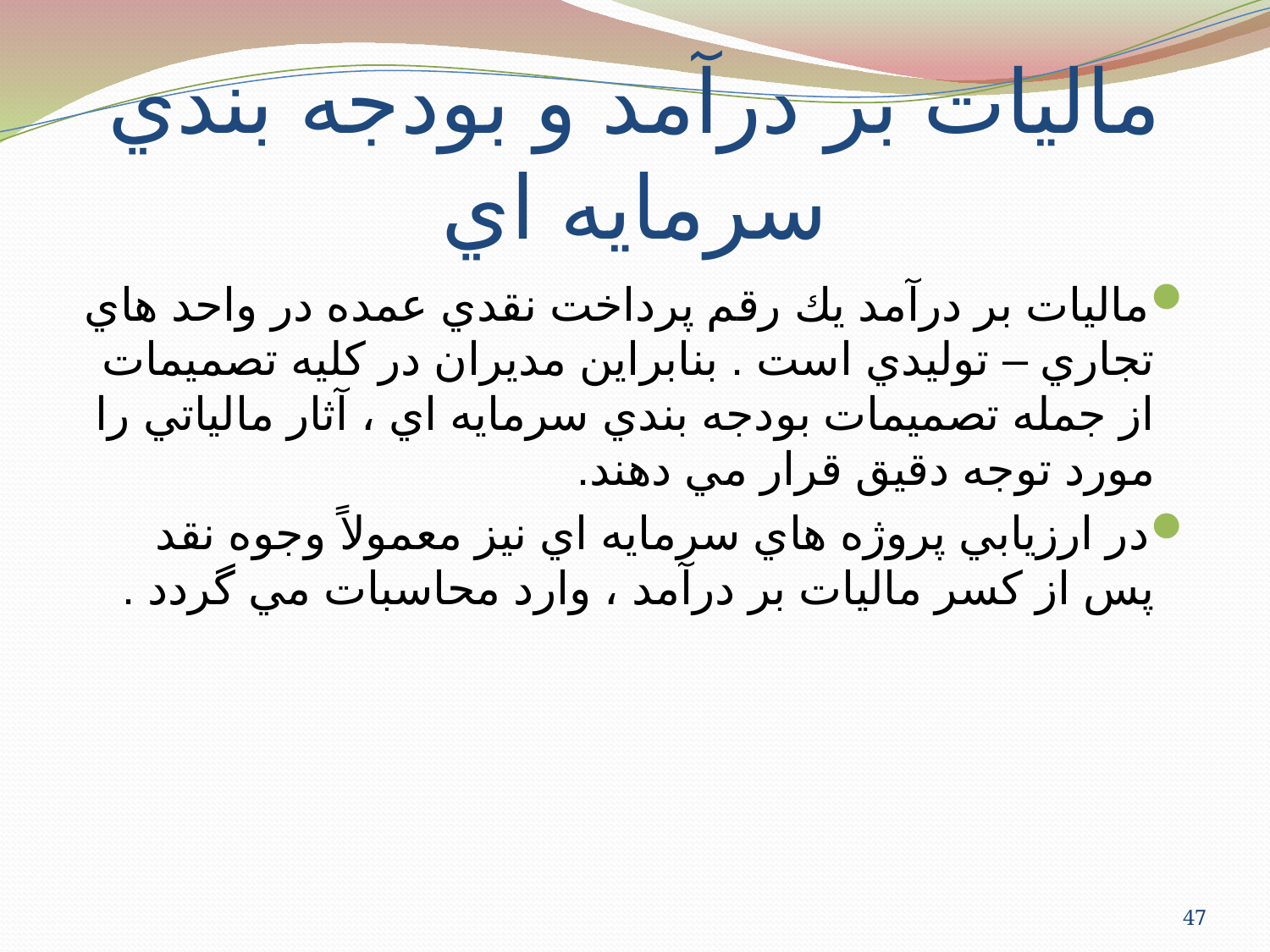

# ماليات بر درآمد و بودجه بندي سرمايه اي
ماليات بر درآمد يك رقم پرداخت نقدي عمده در واحد هاي تجاري – توليدي است . بنابراين مديران در كليه تصميمات از جمله تصميمات بودجه بندي سرمايه اي ، آثار مالياتي را مورد توجه دقيق قرار مي دهند.
در ارزيابي پروژه هاي سرمايه اي نيز معمولاً وجوه نقد پس از كسر ماليات بر درآمد ، وارد محاسبات مي گردد .
47